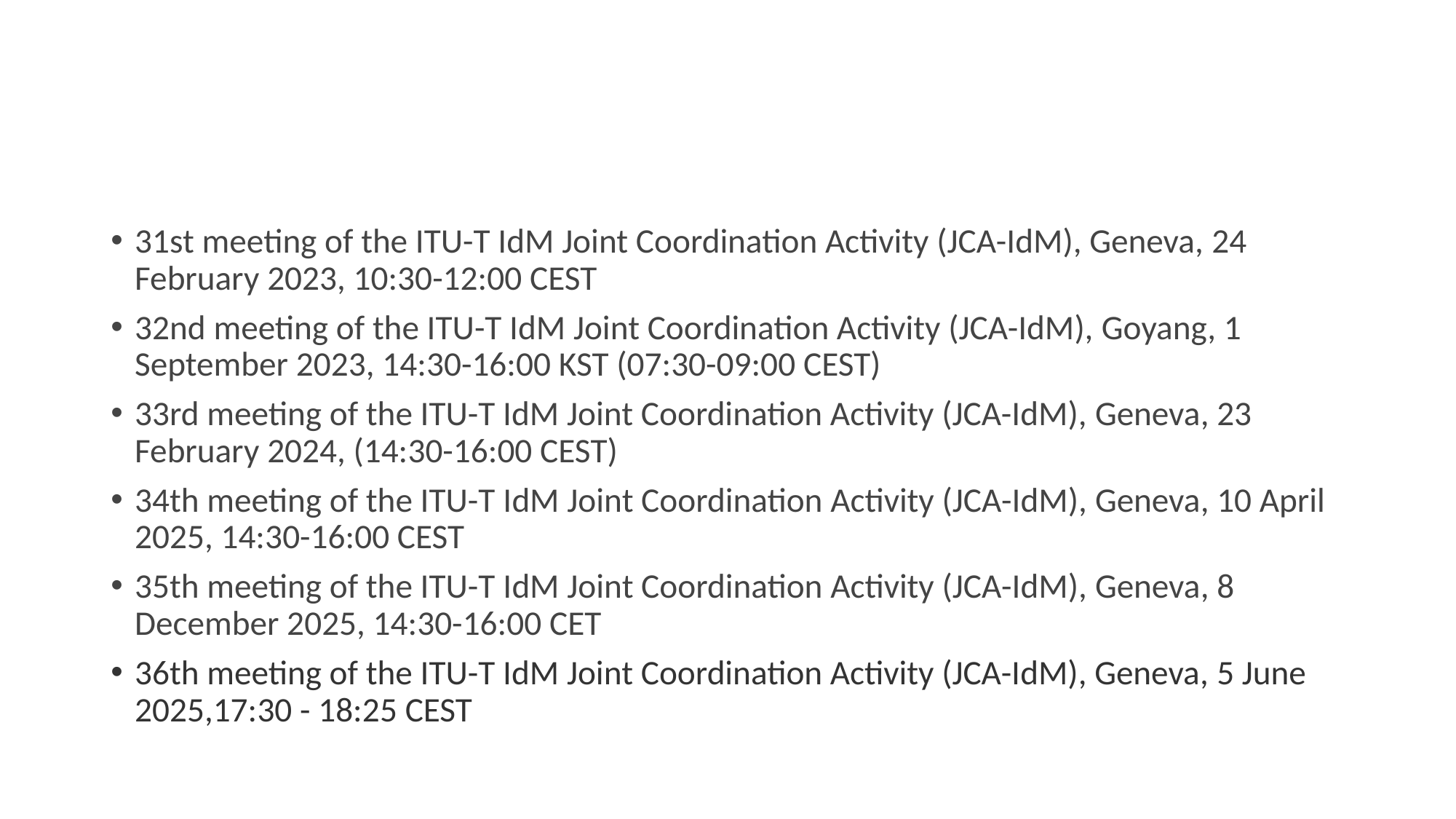

#
31st meeting of the ITU-T IdM Joint Coordination Activity (JCA-IdM), Geneva, 24 February 2023, 10:30-12:00 CEST
32nd meeting of the ITU-T IdM Joint Coordination Activity (JCA-IdM), Goyang, 1 September 2023, 14:30-16:00 KST (07:30-09:00 CEST)
33rd meeting of the ITU-T IdM Joint Coordination Activity (JCA-IdM), Geneva, 23 February 2024, (14:30-16:00 CEST)
34th meeting of the ITU-T IdM Joint Coordination Activity (JCA-IdM), Geneva, 10 April 2025, 14:30-16:00 CEST
35th meeting of the ITU-T IdM Joint Coordination Activity (JCA-IdM), Geneva, 8 December 2025, 14:30-16:00 CET
36th meeting of the ITU-T IdM Joint Coordination Activity (JCA-IdM), Geneva, 5 June 2025,17:30 - 18:25 CEST​